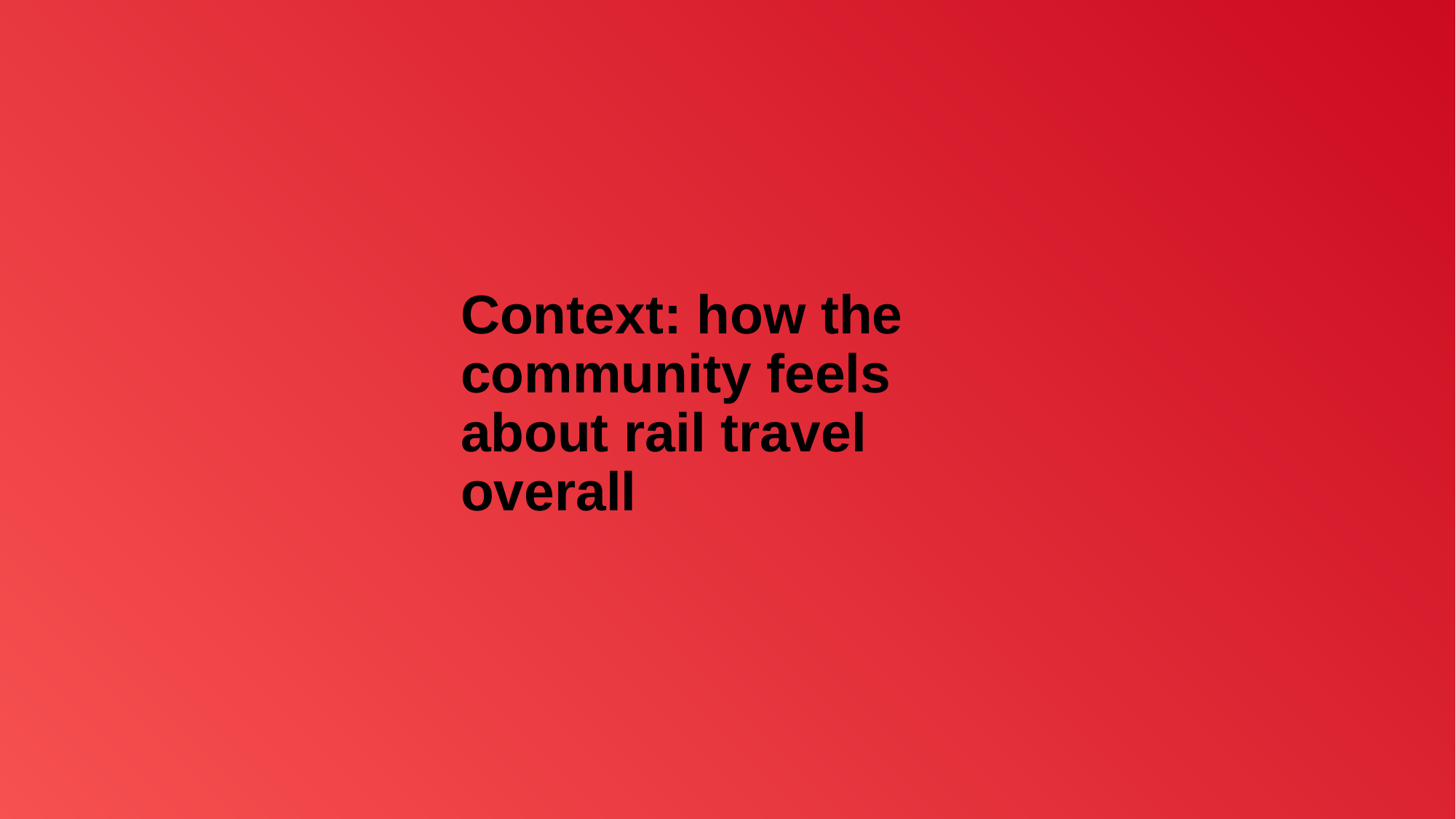

# Context: how the community feels about rail travel overall